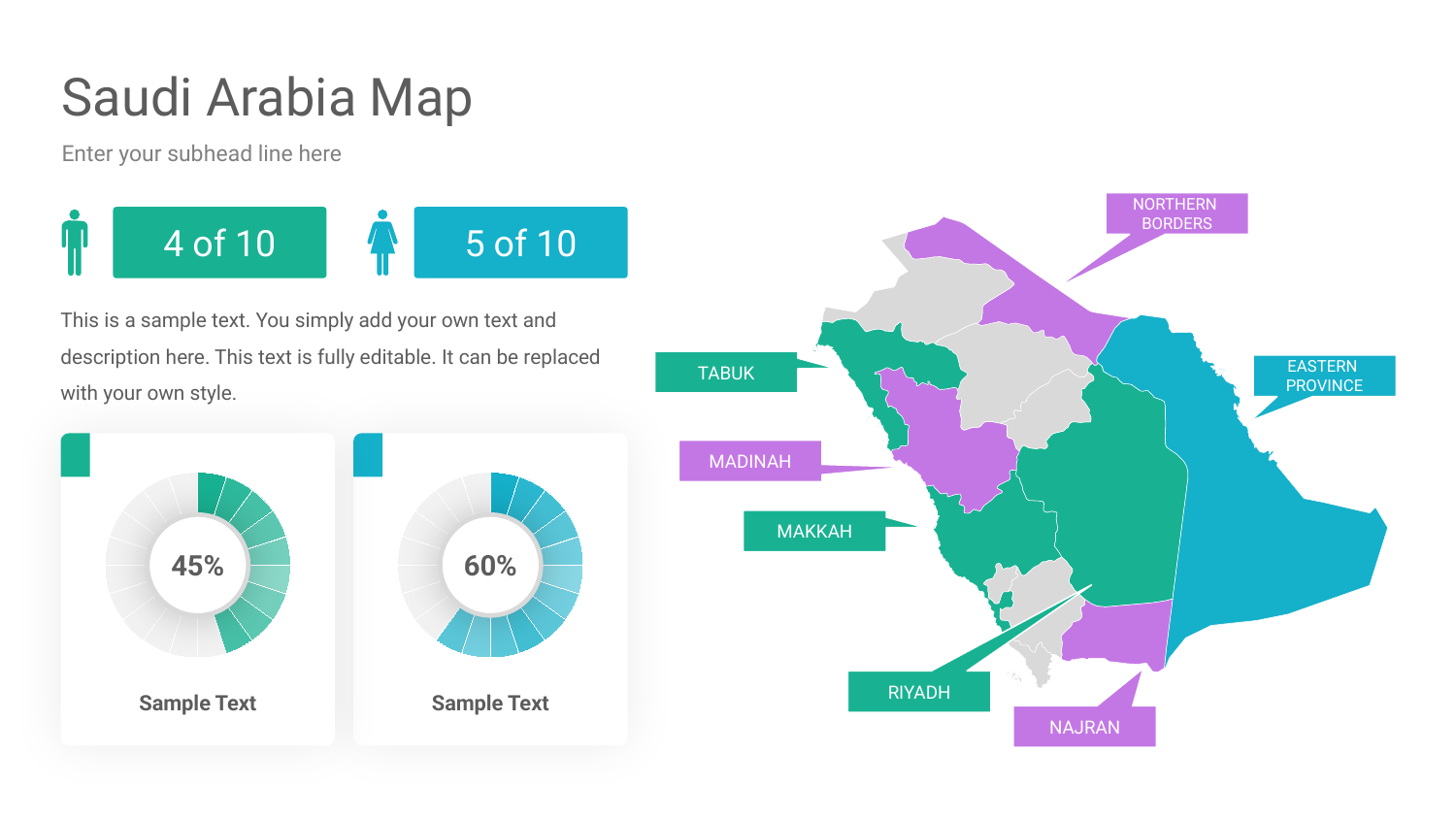

# Saudi Arabia Map
Enter your subhead line here

NORTHERN
BORDERS
4 of 10
5 of 10

This is a sample text. You simply add your own text and description here. This text is fully editable. It can be replaced with your own style.

EASTERN
PROVINCE
TABUK

MADINAH

45%

60%

MAKKAH

RIYADH
Sample Text
Sample Text

NAJRAN